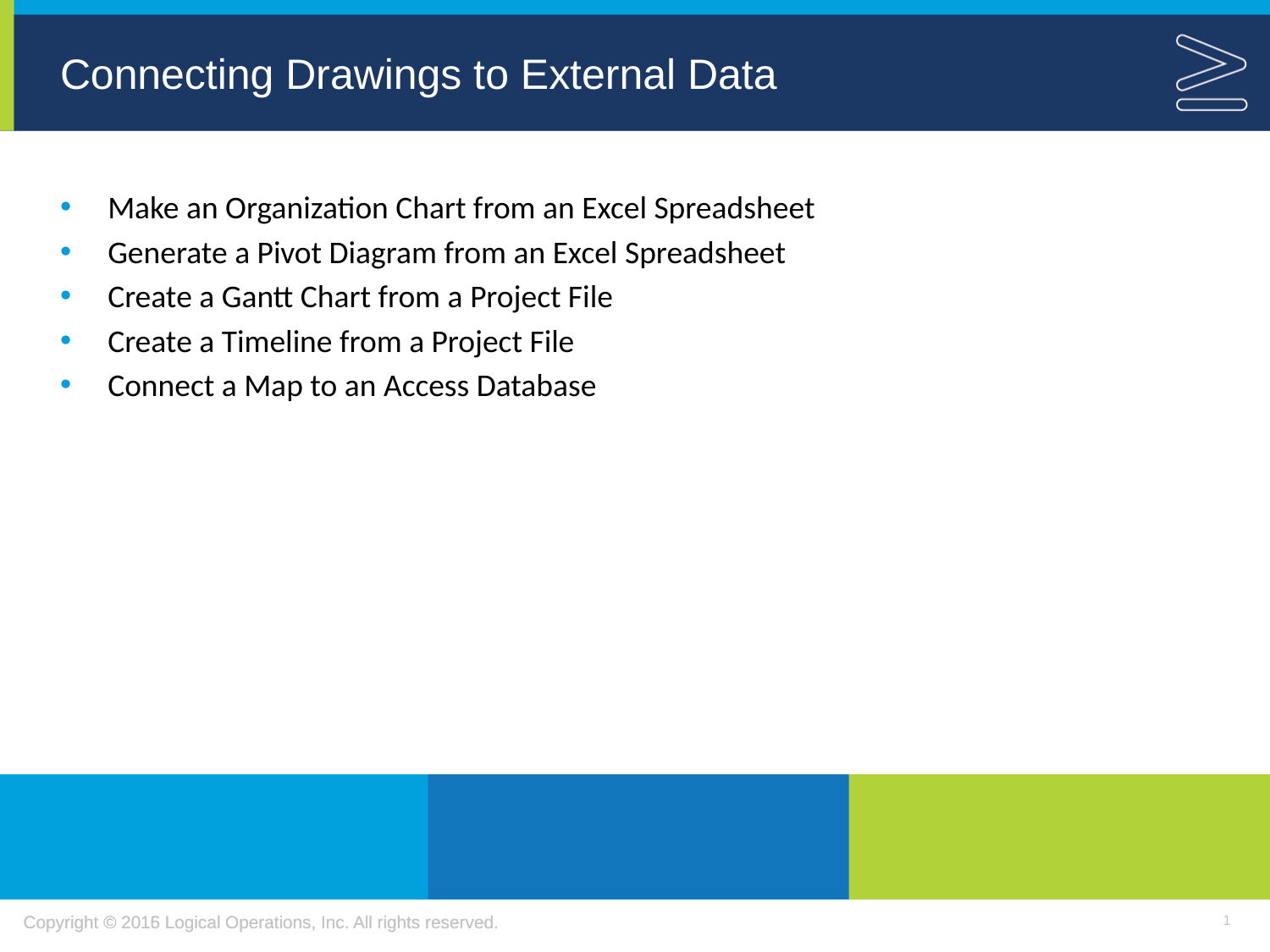

# Connecting Drawings to External Data
Make an Organization Chart from an Excel Spreadsheet
Generate a Pivot Diagram from an Excel Spreadsheet
Create a Gantt Chart from a Project File
Create a Timeline from a Project File
Connect a Map to an Access Database

1